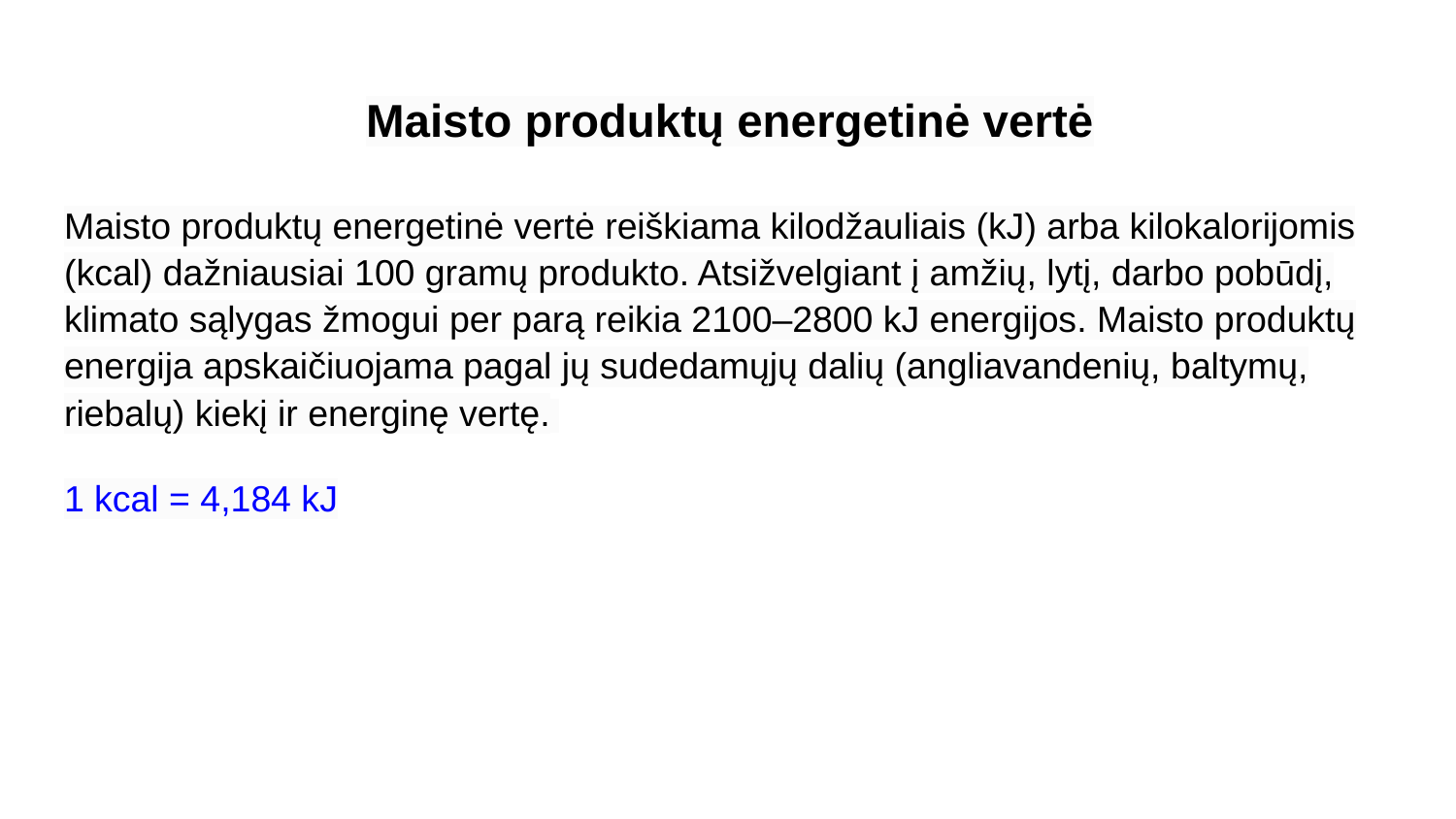

# Maisto produktų energetinė vertė

Maisto produktų energetinė vertė reiškiama kilodžauliais (kJ) arba kilokalorijomis (kcal) dažniausiai 100 gramų produkto. Atsižvelgiant į amžių, lytį, darbo pobūdį, klimato sąlygas žmogui per parą reikia 2100–2800 kJ energijos. Maisto produktų energija apskaičiuojama pagal jų sudedamųjų dalių (angliavandenių, baltymų, riebalų) kiekį ir energinę vertę.

1 kcal = 4,184 kJ